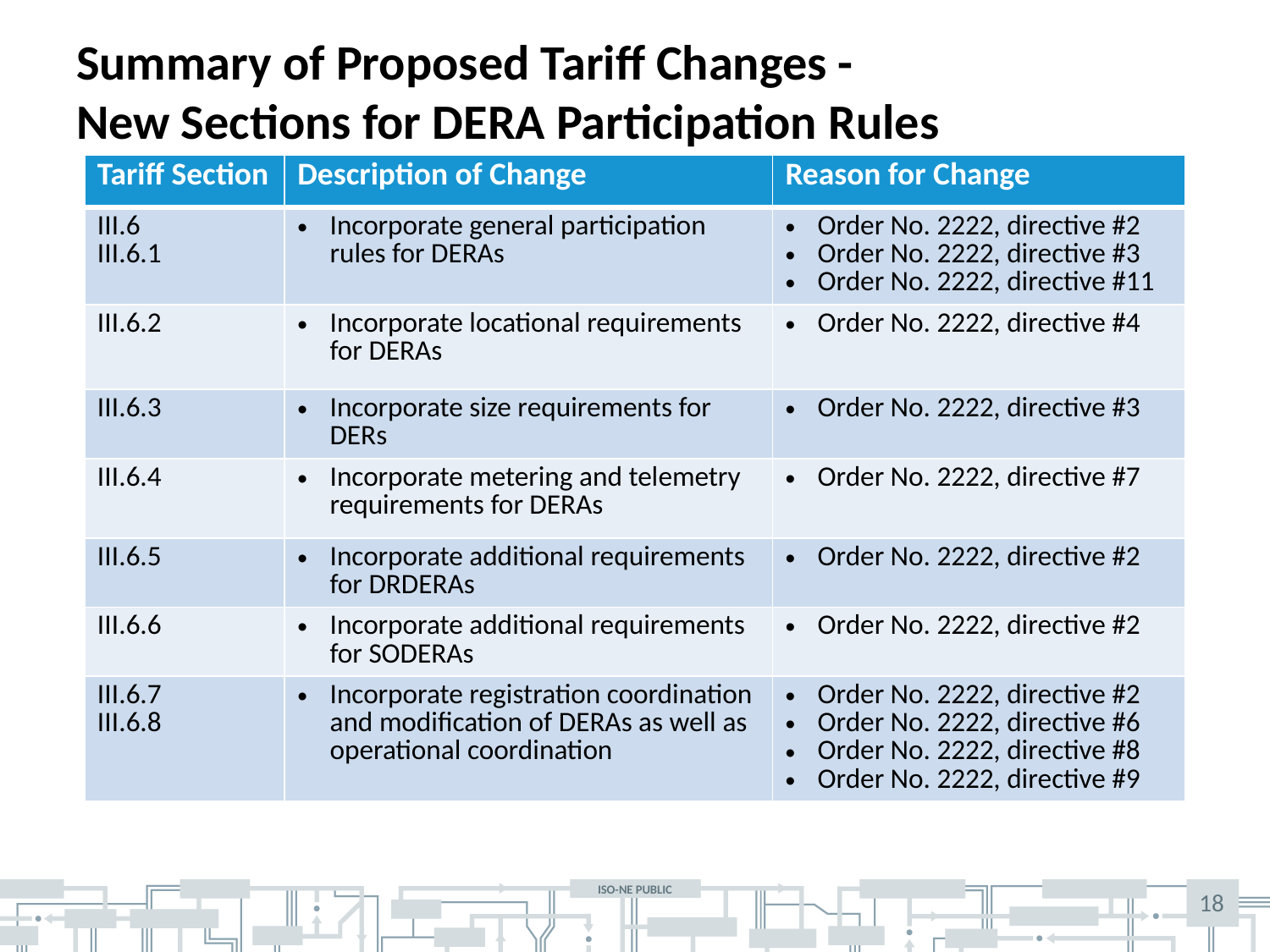

# Summary of Proposed Tariff Changes - New Sections for DERA Participation Rules
| Tariff Section | Description of Change | Reason for Change |
| --- | --- | --- |
| III.6 III.6.1 | Incorporate general participation rules for DERAs | Order No. 2222, directive #2 Order No. 2222, directive #3 Order No. 2222, directive #11 |
| III.6.2 | Incorporate locational requirements for DERAs | Order No. 2222, directive #4 |
| III.6.3 | Incorporate size requirements for DERs | Order No. 2222, directive #3 |
| III.6.4 | Incorporate metering and telemetry requirements for DERAs | Order No. 2222, directive #7 |
| III.6.5 | Incorporate additional requirements for DRDERAs | Order No. 2222, directive #2 |
| III.6.6 | Incorporate additional requirements for SODERAs | Order No. 2222, directive #2 |
| III.6.7 III.6.8 | Incorporate registration coordination and modification of DERAs as well as operational coordination | Order No. 2222, directive #2 Order No. 2222, directive #6 Order No. 2222, directive #8 Order No. 2222, directive #9 |
18